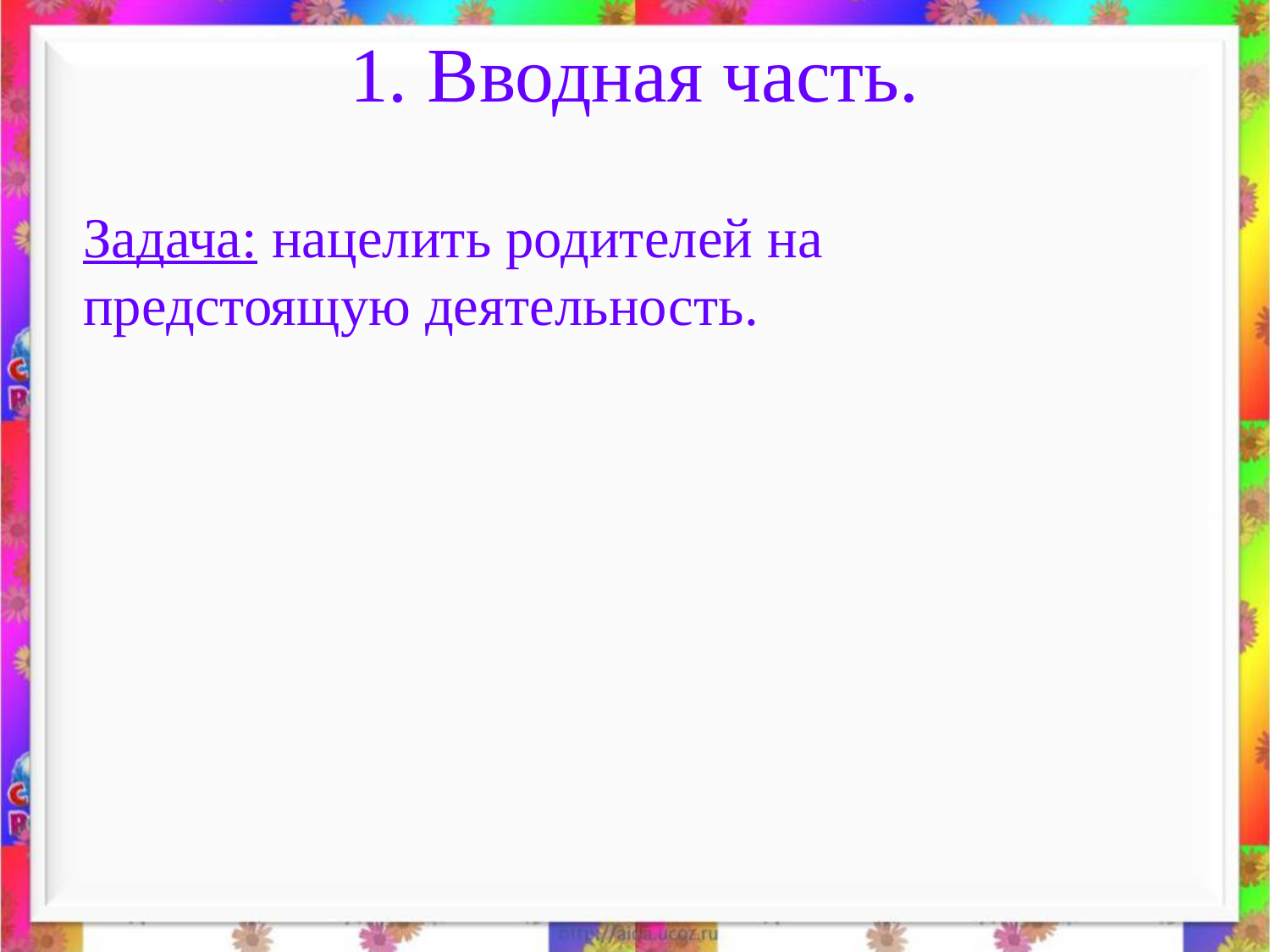

# 1. Вводная часть.
Задача: нацелить родителей на предстоящую деятельность.